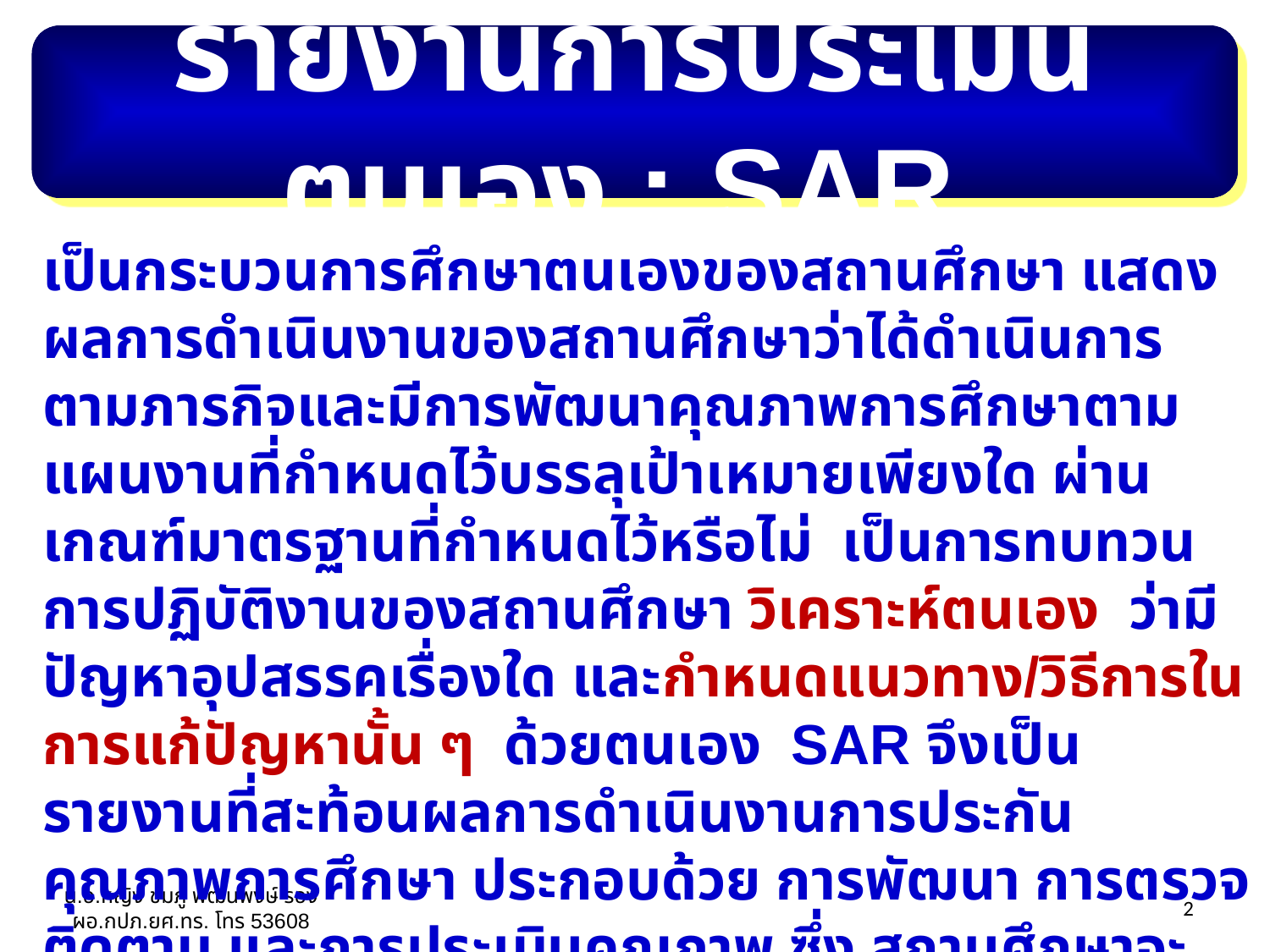

รายงานการประเมินตนเอง : SAR
เป็นกระบวนการศึกษาตนเองของสถานศึกษา แสดงผลการดำเนินงานของสถานศึกษาว่าได้ดำเนินการตามภารกิจและมีการพัฒนาคุณภาพการศึกษาตามแผนงานที่กำหนดไว้บรรลุเป้าเหมายเพียงใด ผ่านเกณฑ์มาตรฐานที่กำหนดไว้หรือไม่  เป็นการทบทวนการปฏิบัติงานของสถานศึกษา วิเคราะห์ตนเอง  ว่ามีปัญหาอุปสรรคเรื่องใด และกำหนดแนวทาง/วิธีการในการแก้ปัญหานั้น ๆ  ด้วยตนเอง  SAR จึงเป็นรายงานที่สะท้อนผลการดำเนินงานการประกันคุณภาพการศึกษา ประกอบด้วย การพัฒนา การตรวจติดตาม และการประเมินคุณภาพ ซึ่ง สถานศึกษาจะต้องทำ SAR อย่างต่อเนื่องทุกสิ้นปีการศึกษา เสนอต่อหน่วยต้นสังกัดตามลำดับชั้น และเปิดเผยต่อสารธารณชน  เพื่อนำไปสู่การพัฒนาคุณภาพและมาตรฐานการศึกษา และเพื่อรองรับการประเมินภายนอก
น.อ.หญิง ชมภู พัฒนพงษ์ รอง ผอ.กปภ.ยศ.ทร. โทร 53608
26/03/55
2